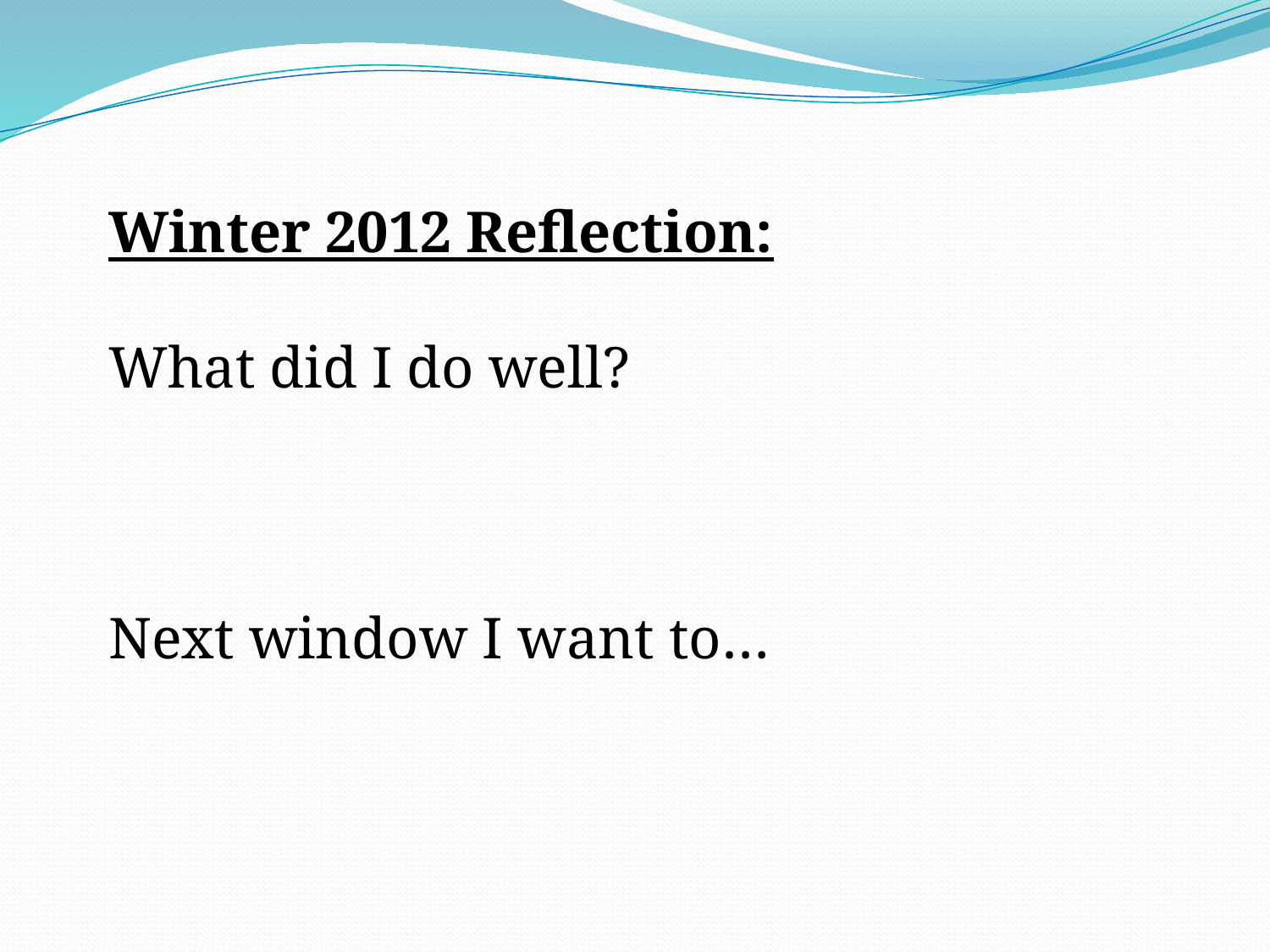

Winter 2012 Reflection:

What did I do well?

Next window I want to…